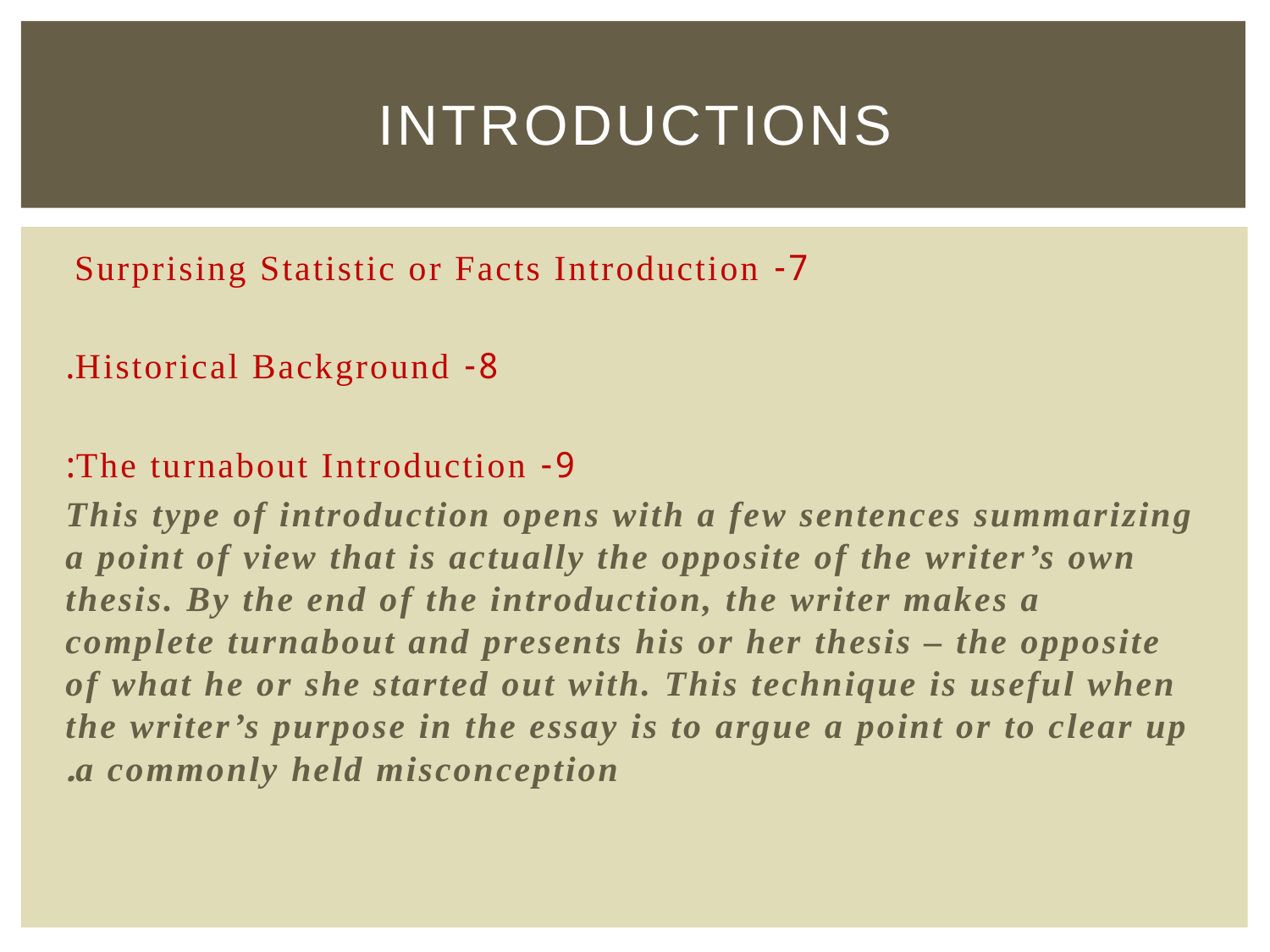

# Introductions
7- Surprising Statistic or Facts Introduction

    8- Historical Background.

9- The turnabout Introduction:
This type of introduction opens with a few sentences summarizing a point of view that is actually the opposite of the writer’s own thesis. By the end of the introduction, the writer makes a complete turnabout and presents his or her thesis – the opposite of what he or she started out with. This technique is useful when the writer’s purpose in the essay is to argue a point or to clear up a commonly held misconception.